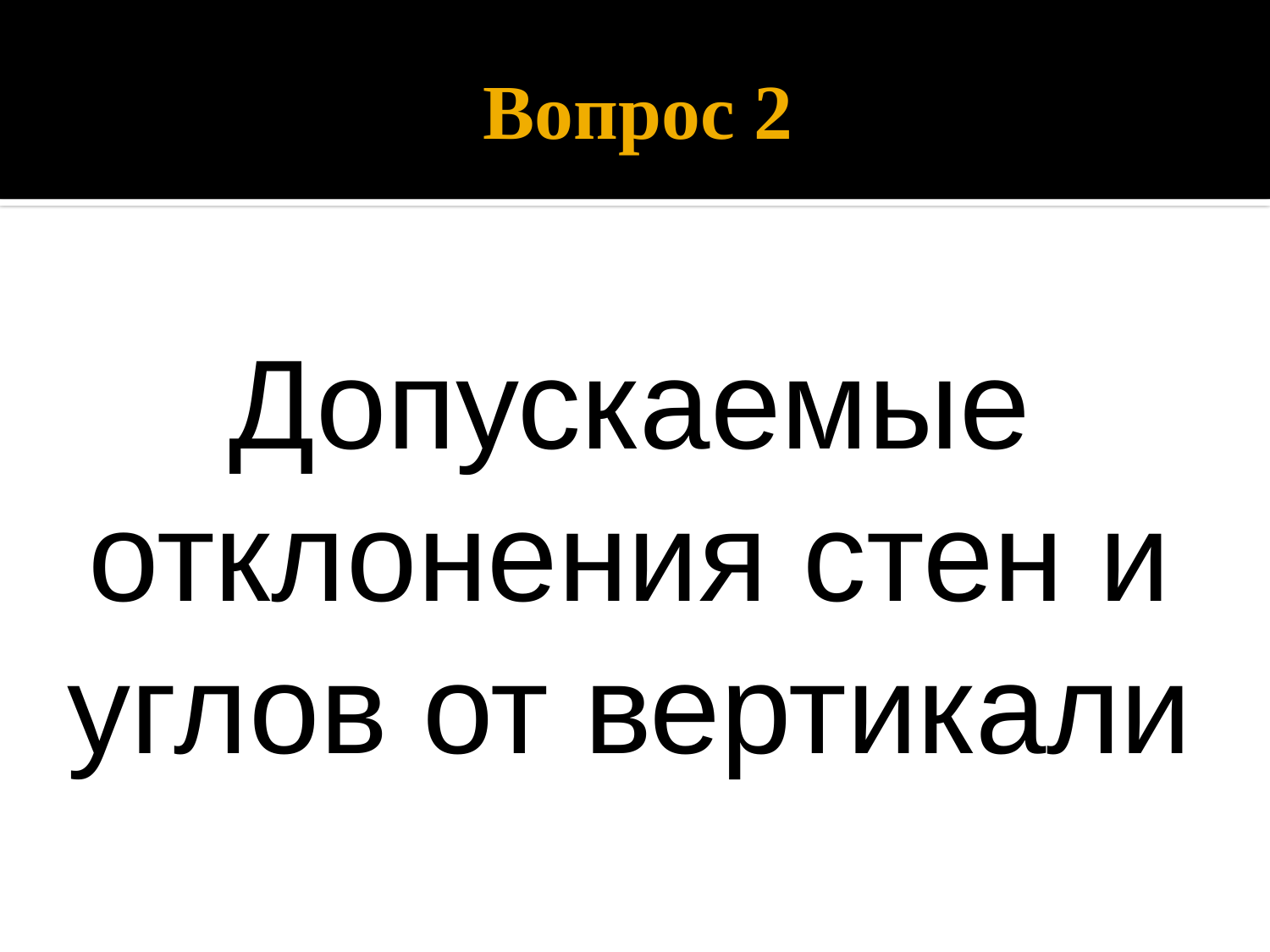

# Вопрос 2
Допускаемые отклонения стен и углов от вертикали